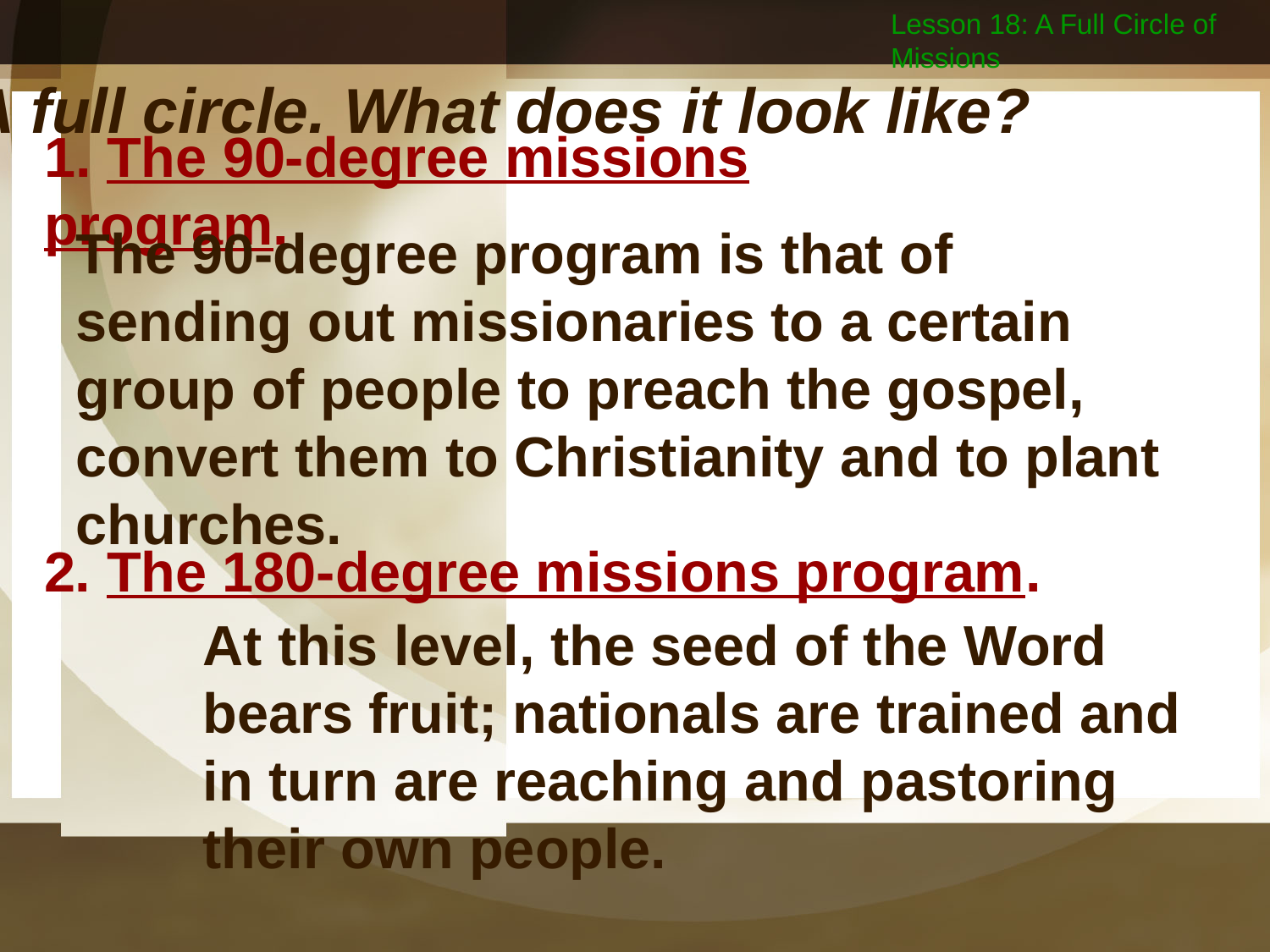

Lesson 18: A Full Circle of Missions
II. A full circle. What does it look like?
1. The 90-degree missions program.
The 90-degree program is that of sending out missionaries to a certain group of people to preach the gospel, convert them to Christianity and to plant churches.
2. The 180-degree missions program.
At this level, the seed of the Word bears fruit; nationals are trained and in turn are reaching and pastoring their own people.